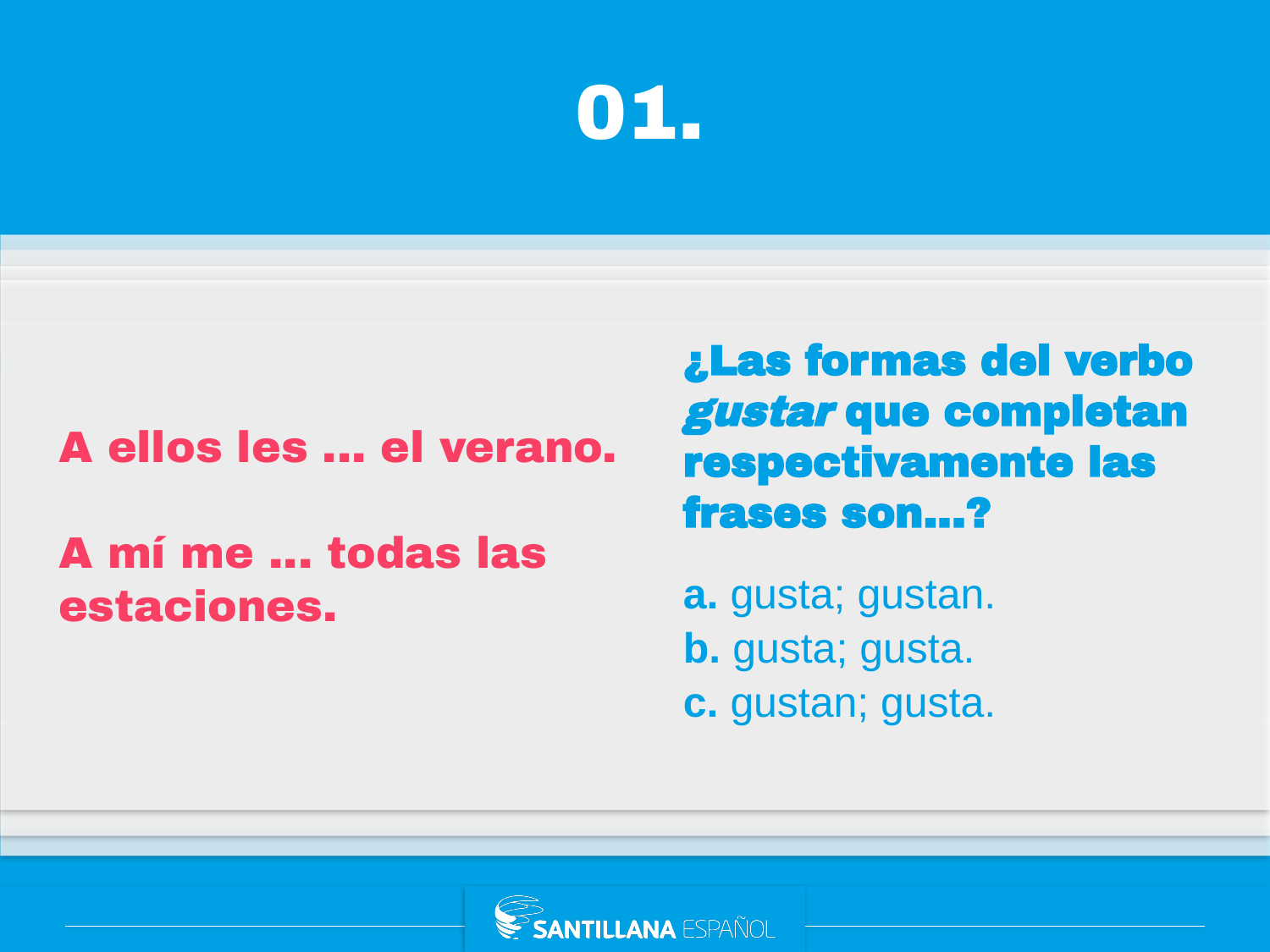

01.

¿Las formas del verbo gustar que completan respectivamente las frases son...?
A ellos les ... el verano.

A mí me ... todas las estaciones.
a. gusta; gustan.
b. gusta; gusta.
c. gustan; gusta.